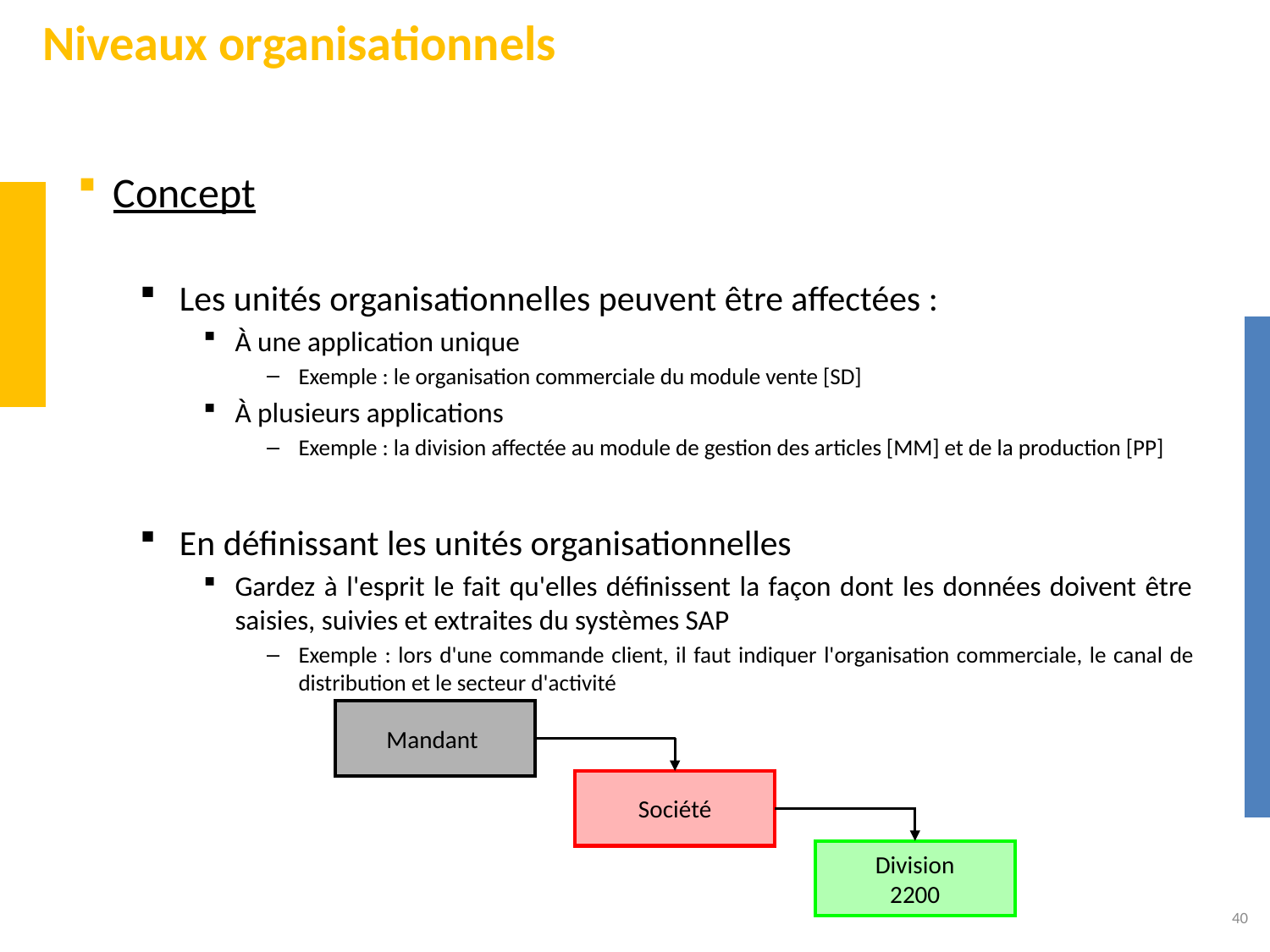

# Niveaux organisationnels
Concept

Les unités organisationnelles peuvent être affectées :
À une application unique
Exemple : le organisation commerciale du module vente [SD]
À plusieurs applications
Exemple : la division affectée au module de gestion des articles [MM] et de la production [PP]

En définissant les unités organisationnelles
Gardez à l'esprit le fait qu'elles définissent la façon dont les données doivent être saisies, suivies et extraites du systèmes SAP
Exemple : lors d'une commande client, il faut indiquer l'organisation commerciale, le canal de distribution et le secteur d'activité

Mandant
Société
Division
2200
40